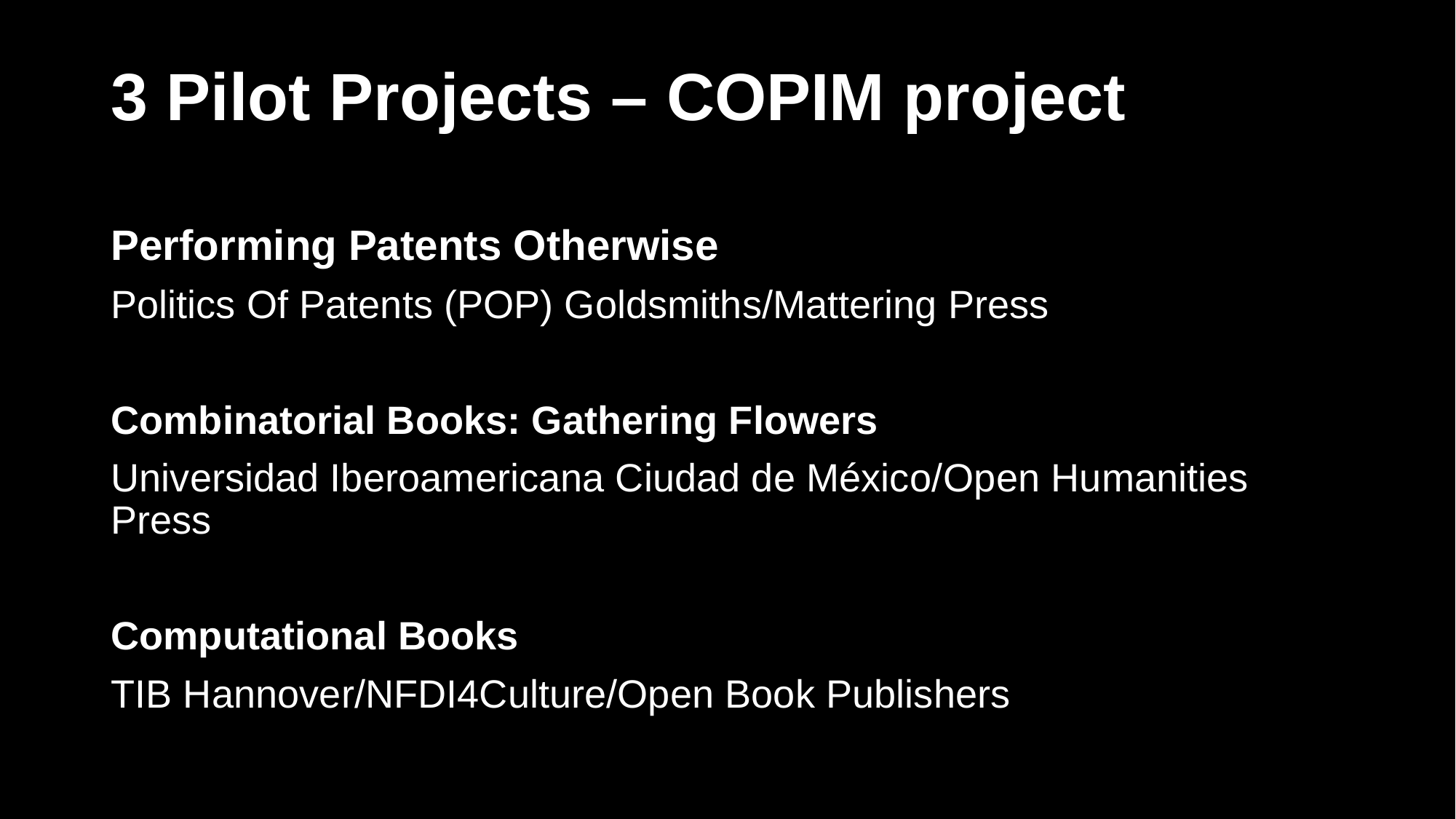

# 3 Pilot Projects – COPIM project
Performing Patents Otherwise
Politics Of Patents (POP) Goldsmiths/Mattering Press

Combinatorial Books: Gathering Flowers
Universidad Iberoamericana Ciudad de México/Open Humanities Press

Computational Books
TIB Hannover/NFDI4Culture/Open Book Publishers